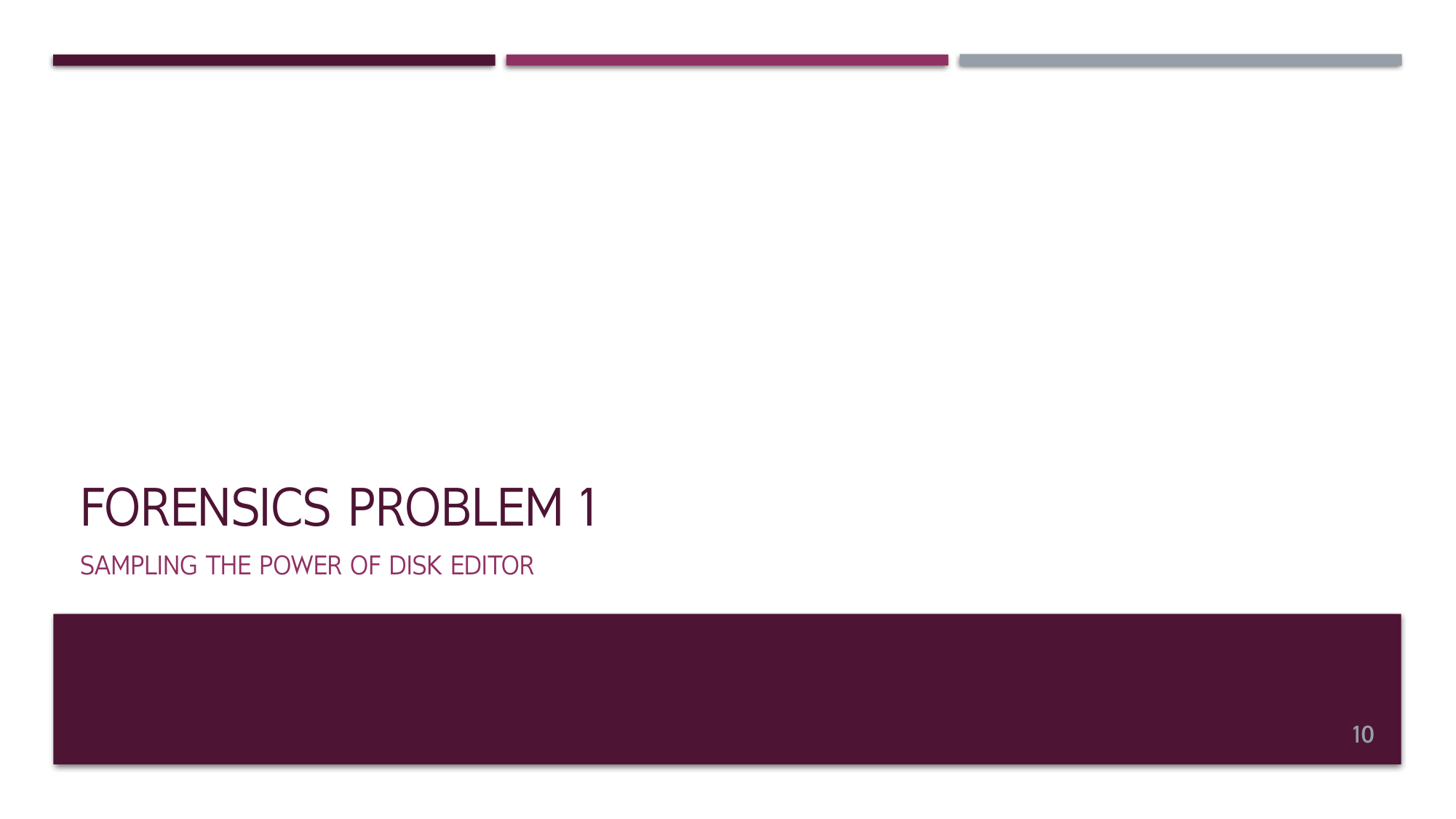

# Forensics problem 1
Sampling the power of disk editor
10